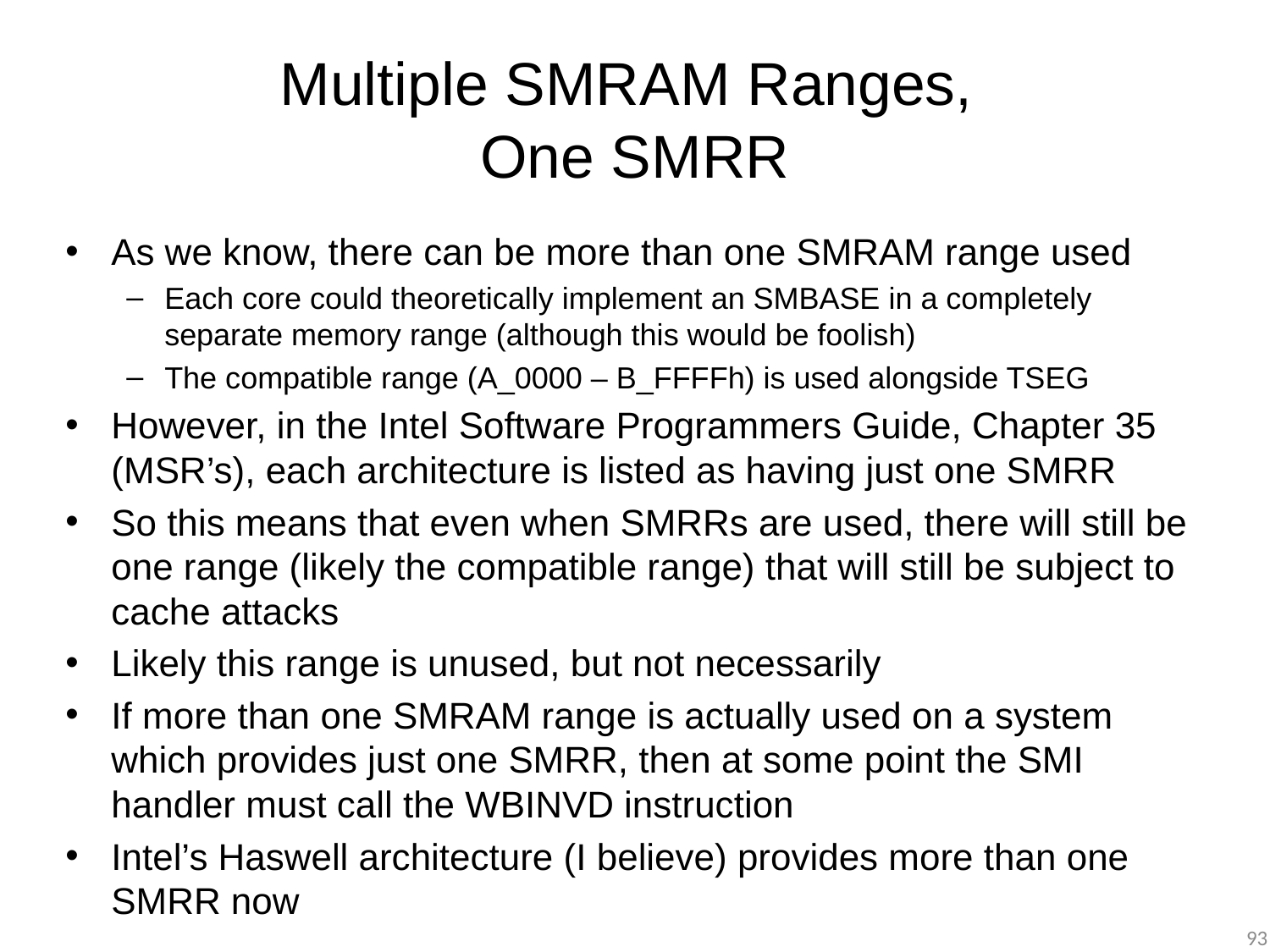

# Multiple SMRAM Ranges, One SMRR
As we know, there can be more than one SMRAM range used
Each core could theoretically implement an SMBASE in a completely separate memory range (although this would be foolish)
The compatible range (A_0000 – B_FFFFh) is used alongside TSEG
However, in the Intel Software Programmers Guide, Chapter 35 (MSR’s), each architecture is listed as having just one SMRR
So this means that even when SMRRs are used, there will still be one range (likely the compatible range) that will still be subject to cache attacks
Likely this range is unused, but not necessarily
If more than one SMRAM range is actually used on a system which provides just one SMRR, then at some point the SMI handler must call the WBINVD instruction
Intel’s Haswell architecture (I believe) provides more than one SMRR now
93